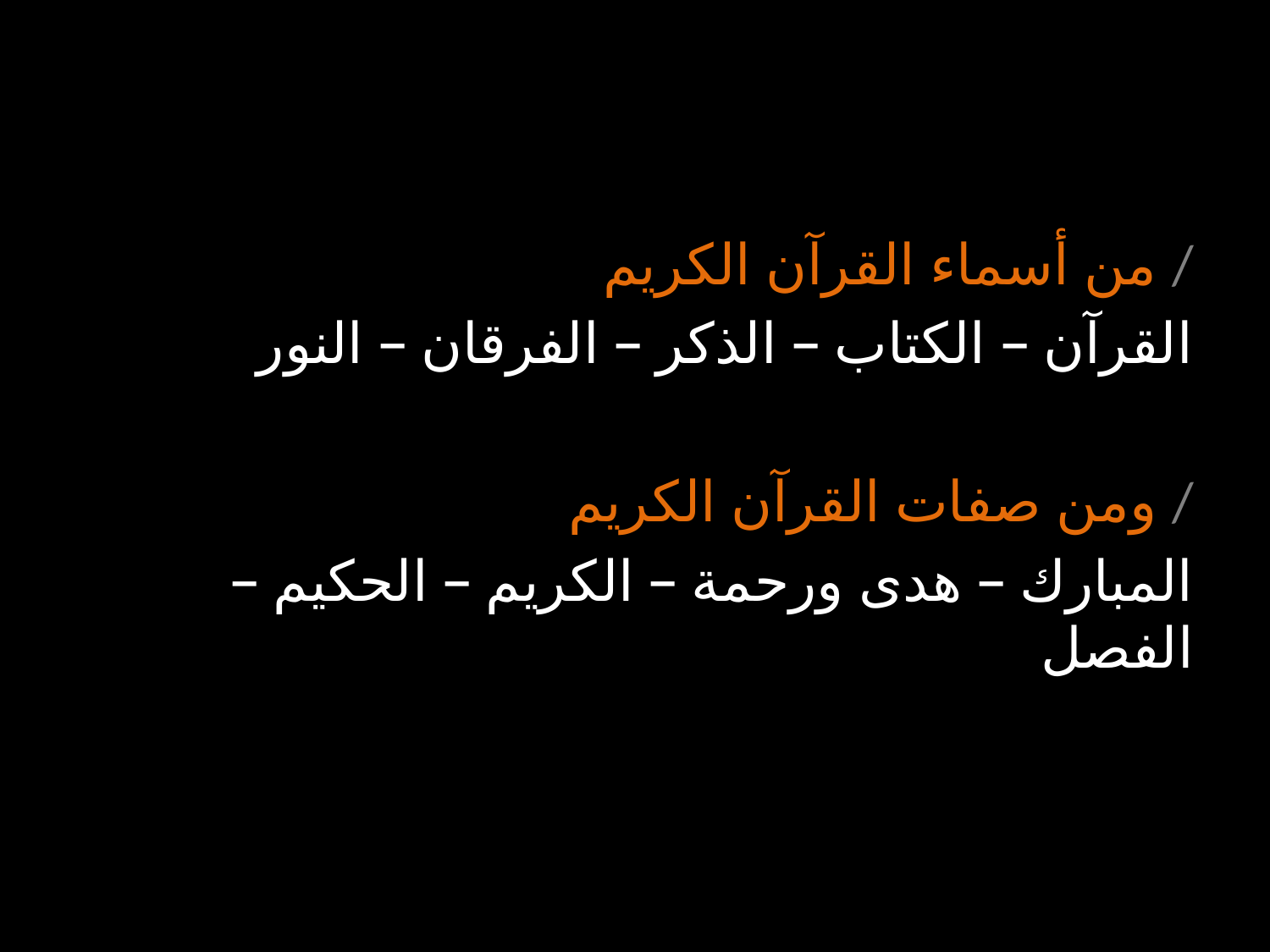

#
من أسماء القرآن الكريم /
    القرآن – الكتاب – الذكر – الفرقان – النور

ومن صفات القرآن الكريم /
المبارك – هدى ورحمة – الكريم – الحكيم – الفصل